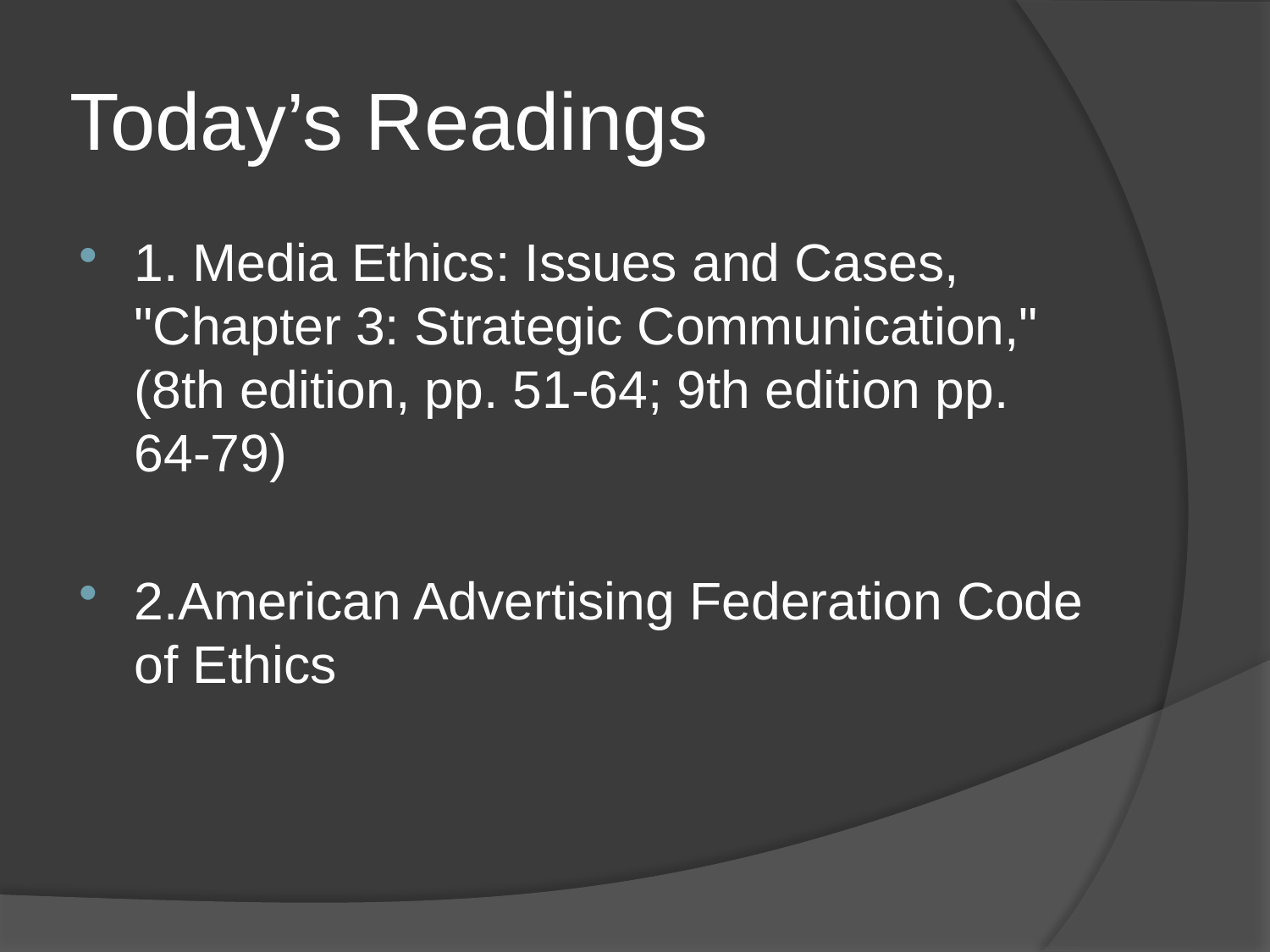

# Today’s Readings
1. Media Ethics: Issues and Cases, "Chapter 3: Strategic Communication," (8th edition, pp. 51-64; 9th edition pp. 64-79)

2.American Advertising Federation Code of Ethics